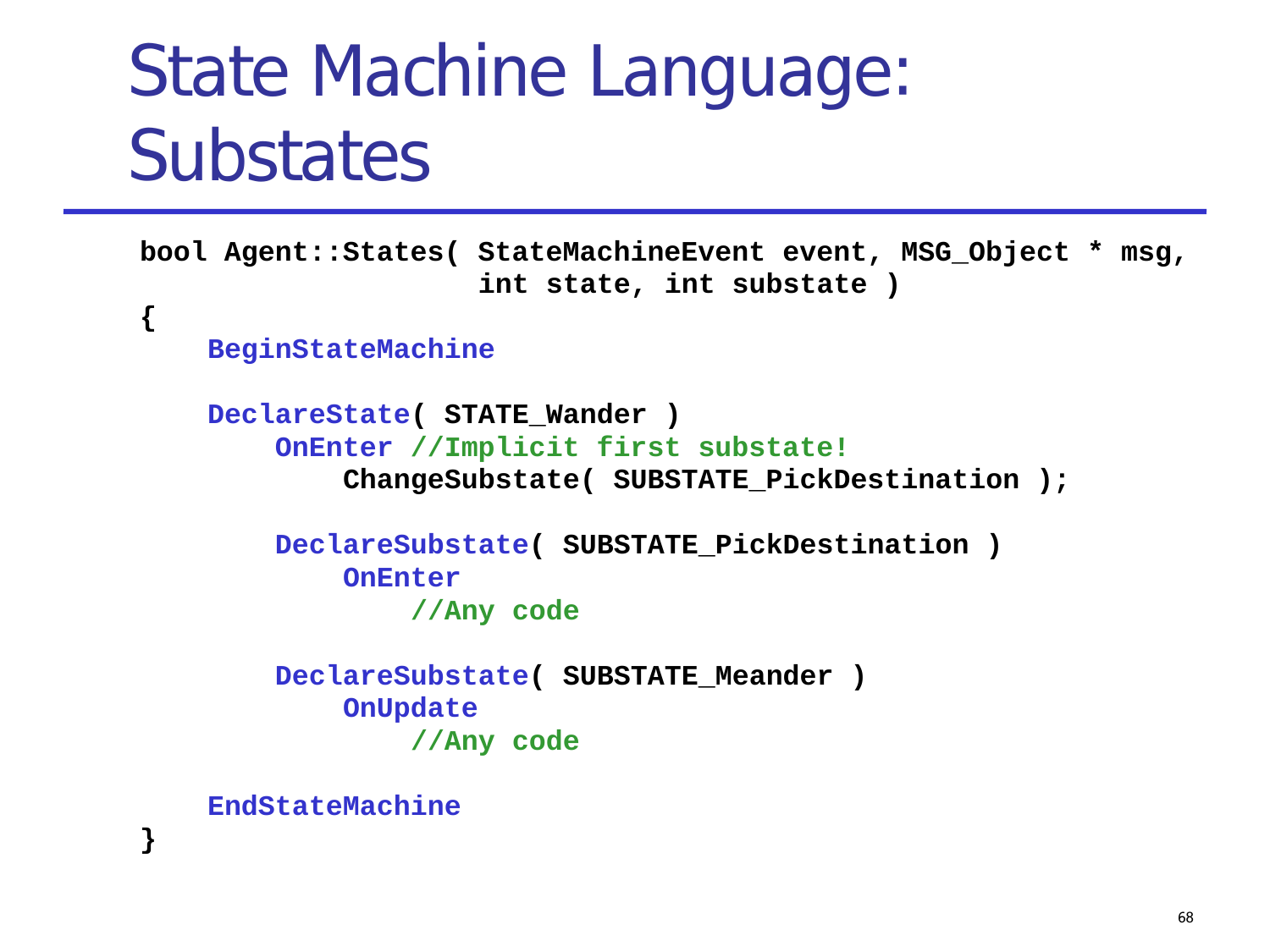

# State Machine Language: Substates
bool Agent::States( StateMachineEvent event, MSG_Object * msg,
                    int state, int substate )
{
    BeginStateMachine

    DeclareState( STATE_Wander )
        OnEnter //Implicit first substate!
            ChangeSubstate( SUBSTATE_PickDestination );

        DeclareSubstate( SUBSTATE_PickDestination )
            OnEnter
                //Any code

        DeclareSubstate( SUBSTATE_Meander )
            OnUpdate
                //Any code

    EndStateMachine
}
68